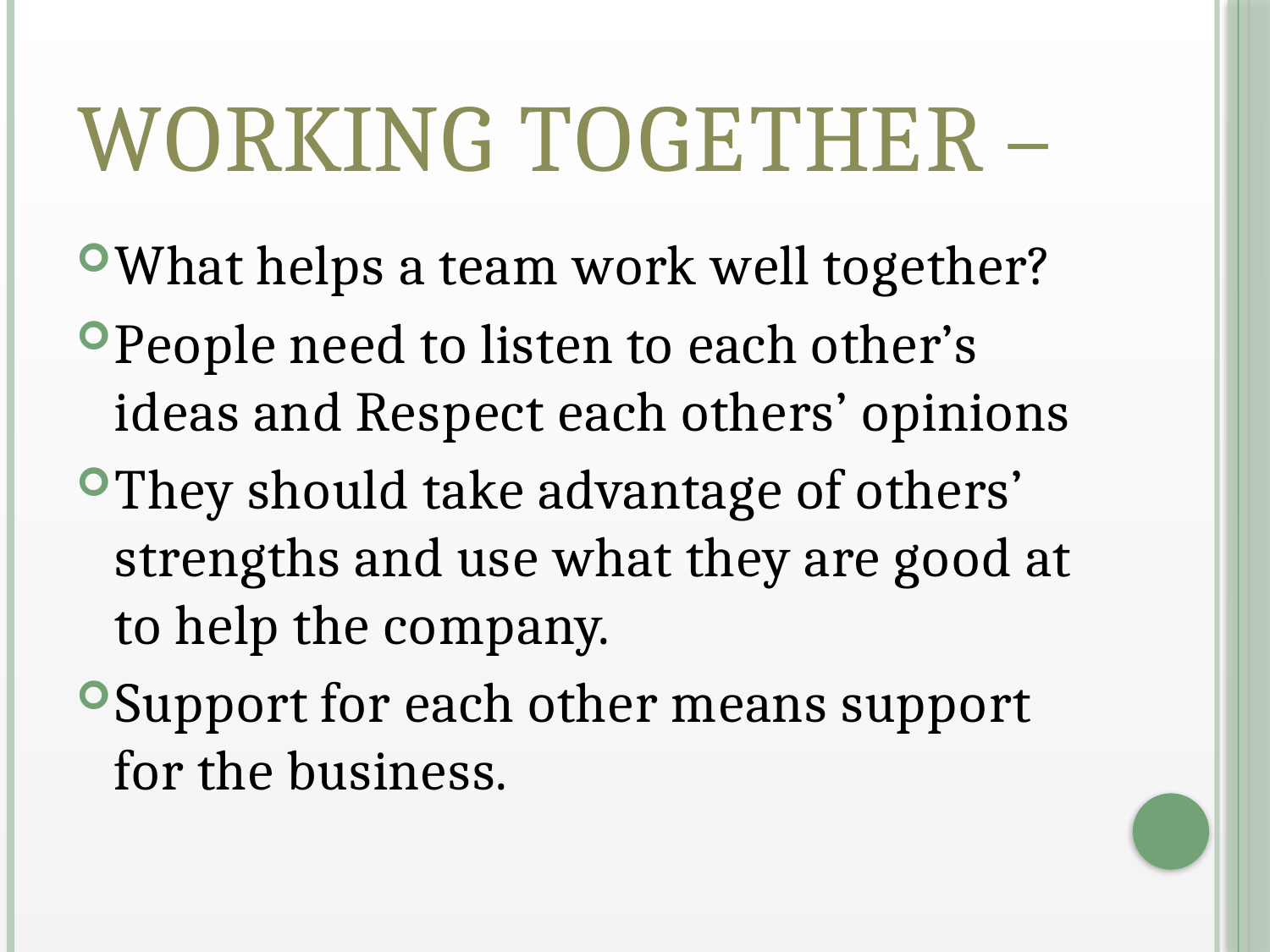

# Working together –
What helps a team work well together?
People need to listen to each other’s ideas and Respect each others’ opinions
They should take advantage of others’ strengths and use what they are good at to help the company.
Support for each other means support for the business.